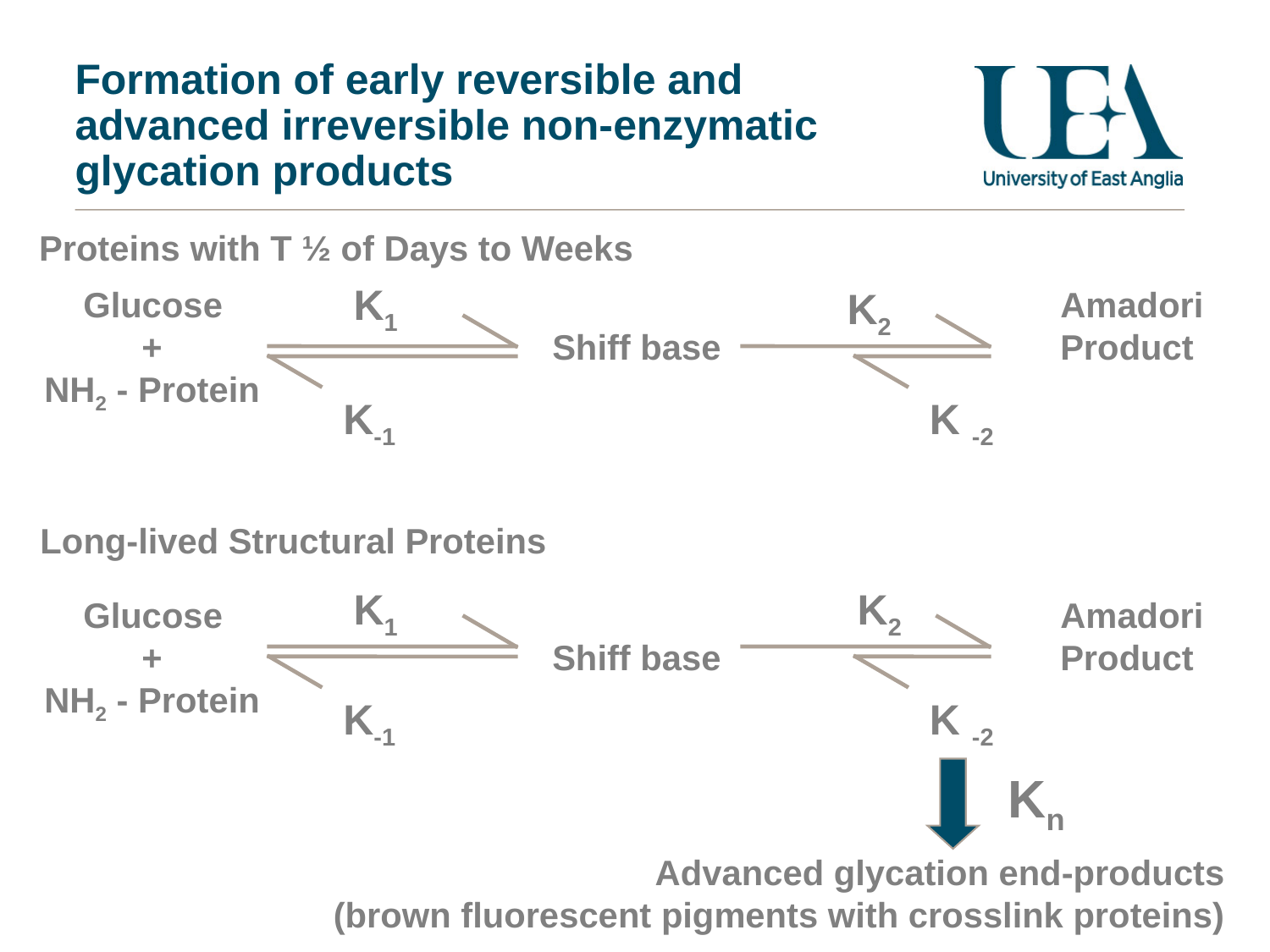

# Formation of early reversible and advanced irreversible non-enzymatic glycation products

Proteins with T ½ of Days to Weeks
K1
    Glucose							Amadori
          +				Shiff base			Product
NH2 - Protein
K2

K-1
K -2
Long-lived Structural Proteins
K1
K2
    Glucose							Amadori
          +				Shiff base			Product
NH2 - Protein

K-1
K -2

Kn
Advanced glycation end-products
(brown fluorescent pigments with crosslink proteins)